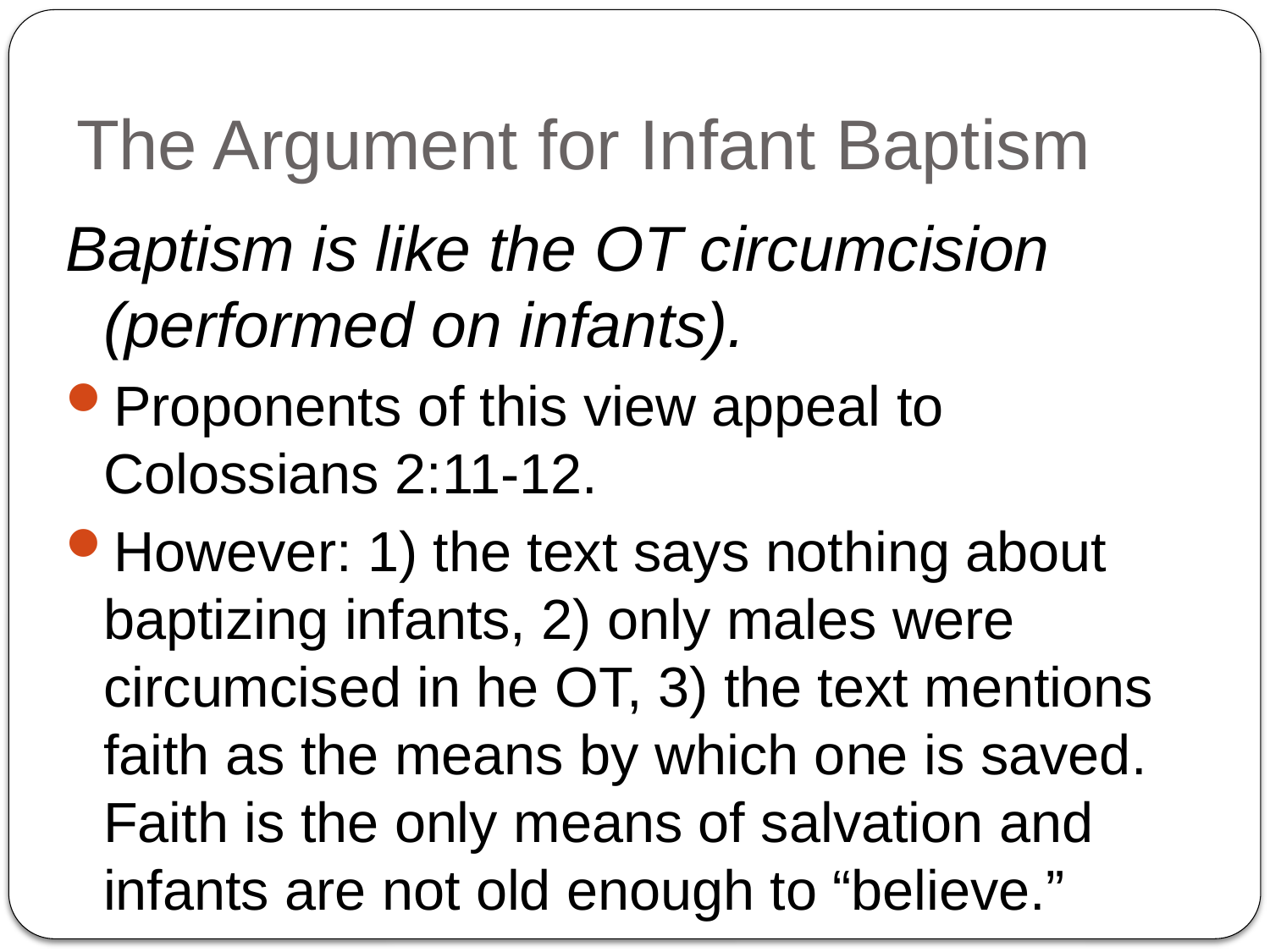

# The Argument for Infant Baptism
Baptism is like the OT circumcision (performed on infants).
Proponents of this view appeal to Colossians 2:11-12.
However: 1) the text says nothing about baptizing infants, 2) only males were circumcised in he OT, 3) the text mentions faith as the means by which one is saved.  Faith is the only means of salvation and infants are not old enough to “believe.”